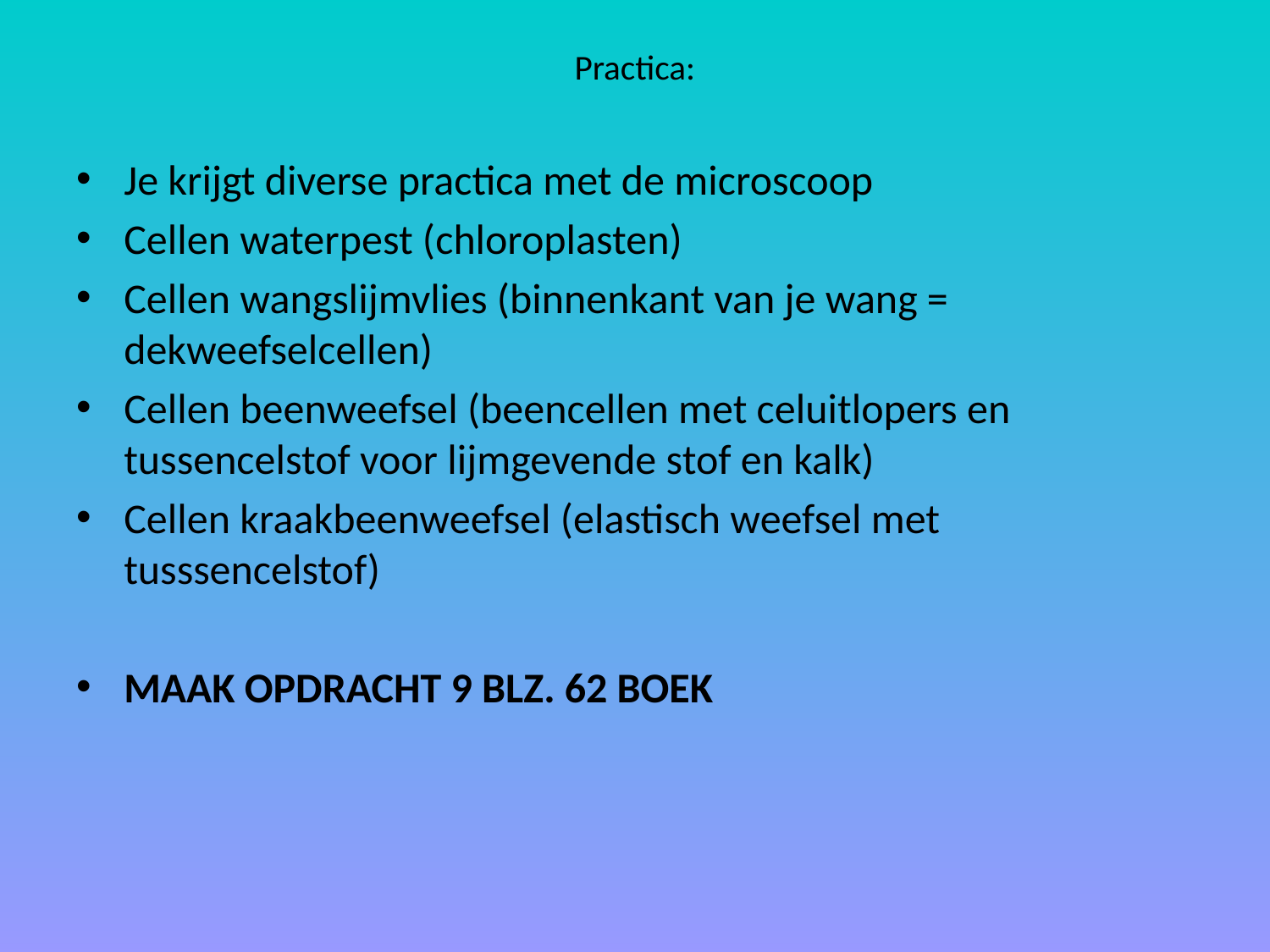

# Practica:
Je krijgt diverse practica met de microscoop
Cellen waterpest (chloroplasten)
Cellen wangslijmvlies (binnenkant van je wang = dekweefselcellen)
Cellen beenweefsel (beencellen met celuitlopers en tussencelstof voor lijmgevende stof en kalk)
Cellen kraakbeenweefsel (elastisch weefsel met tusssencelstof)

MAAK OPDRACHT 9 BLZ. 62 BOEK